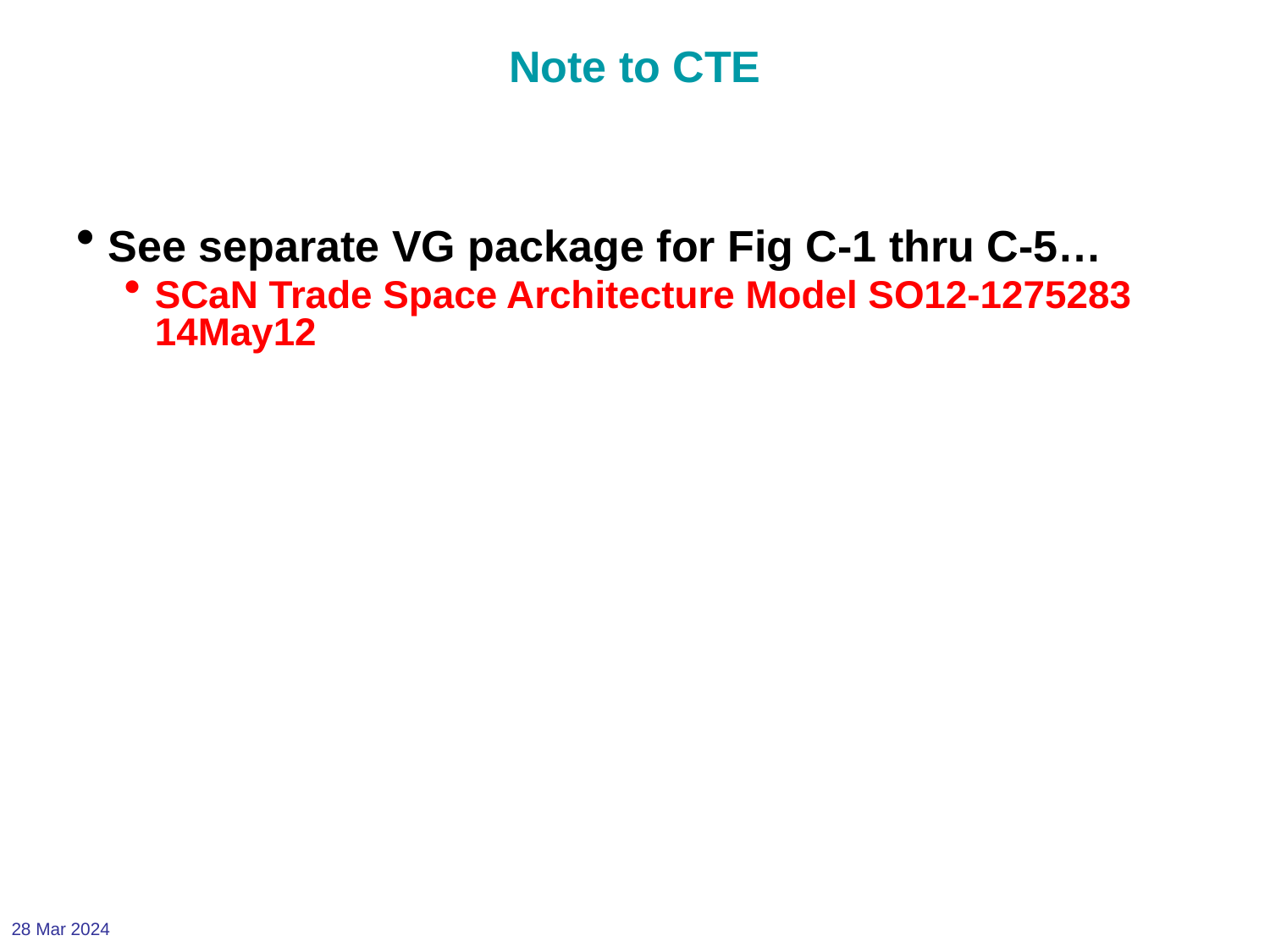

# Note to CTE
See separate VG package for Fig C-1 thru C-5…
SCaN Trade Space Architecture Model SO12-1275283 14May12
28 Mar 2024